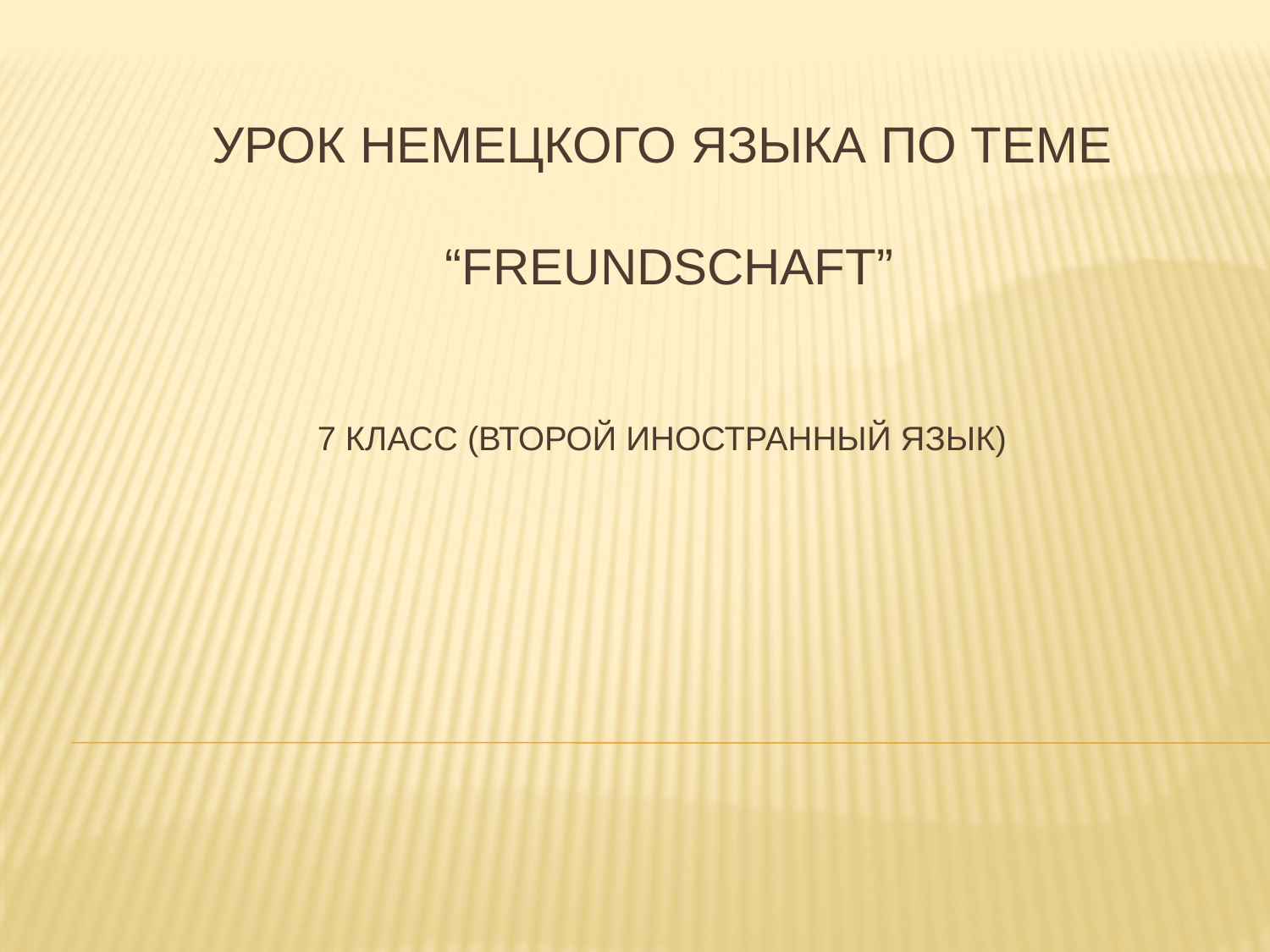

# Урок немецкого языка по теме “Freundschaft” 7 класс (второй иностранный язык)